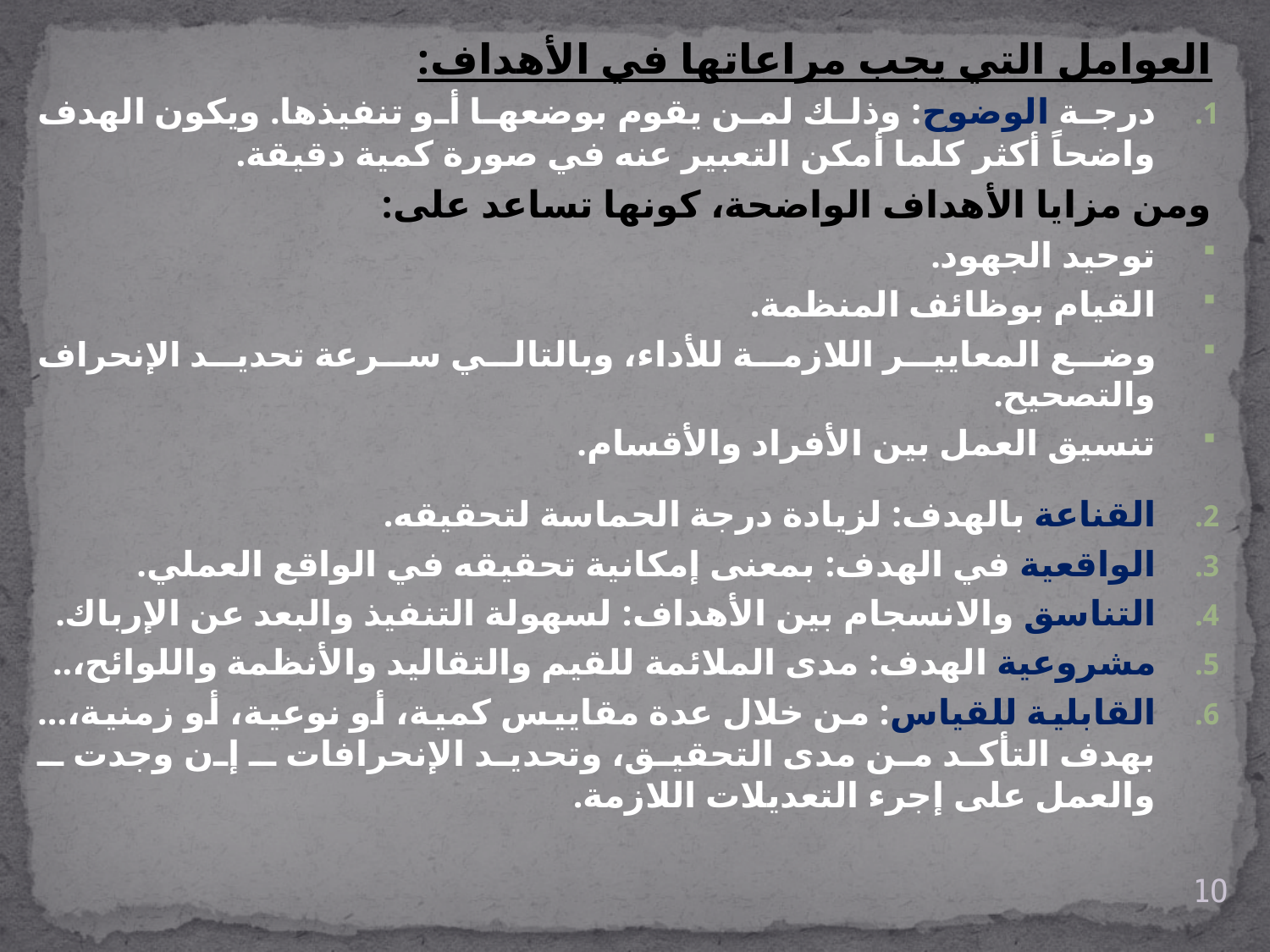

العوامل التي يجب مراعاتها في الأهداف:
درجة الوضوح: وذلك لمن يقوم بوضعها أو تنفيذها. ويكون الهدف واضحاً أكثر كلما أمكن التعبير عنه في صورة كمية دقيقة.
ومن مزايا الأهداف الواضحة، كونها تساعد على:
توحيد الجهود.
القيام بوظائف المنظمة.
وضع المعايير اللازمة للأداء، وبالتالي سرعة تحديد الإنحراف والتصحيح.
تنسيق العمل بين الأفراد والأقسام.

القناعة بالهدف: لزيادة درجة الحماسة لتحقيقه.
الواقعية في الهدف: بمعنى إمكانية تحقيقه في الواقع العملي.
التناسق والانسجام بين الأهداف: لسهولة التنفيذ والبعد عن الإرباك.
مشروعية الهدف: مدى الملائمة للقيم والتقاليد والأنظمة واللوائح،..
القابلية للقياس: من خلال عدة مقاييس كمية، أو نوعية، أو زمنية،... بهدف التأكد من مدى التحقيق، وتحديد الإنحرافات ـ إن وجدت ـ والعمل على إجرء التعديلات اللازمة.

10